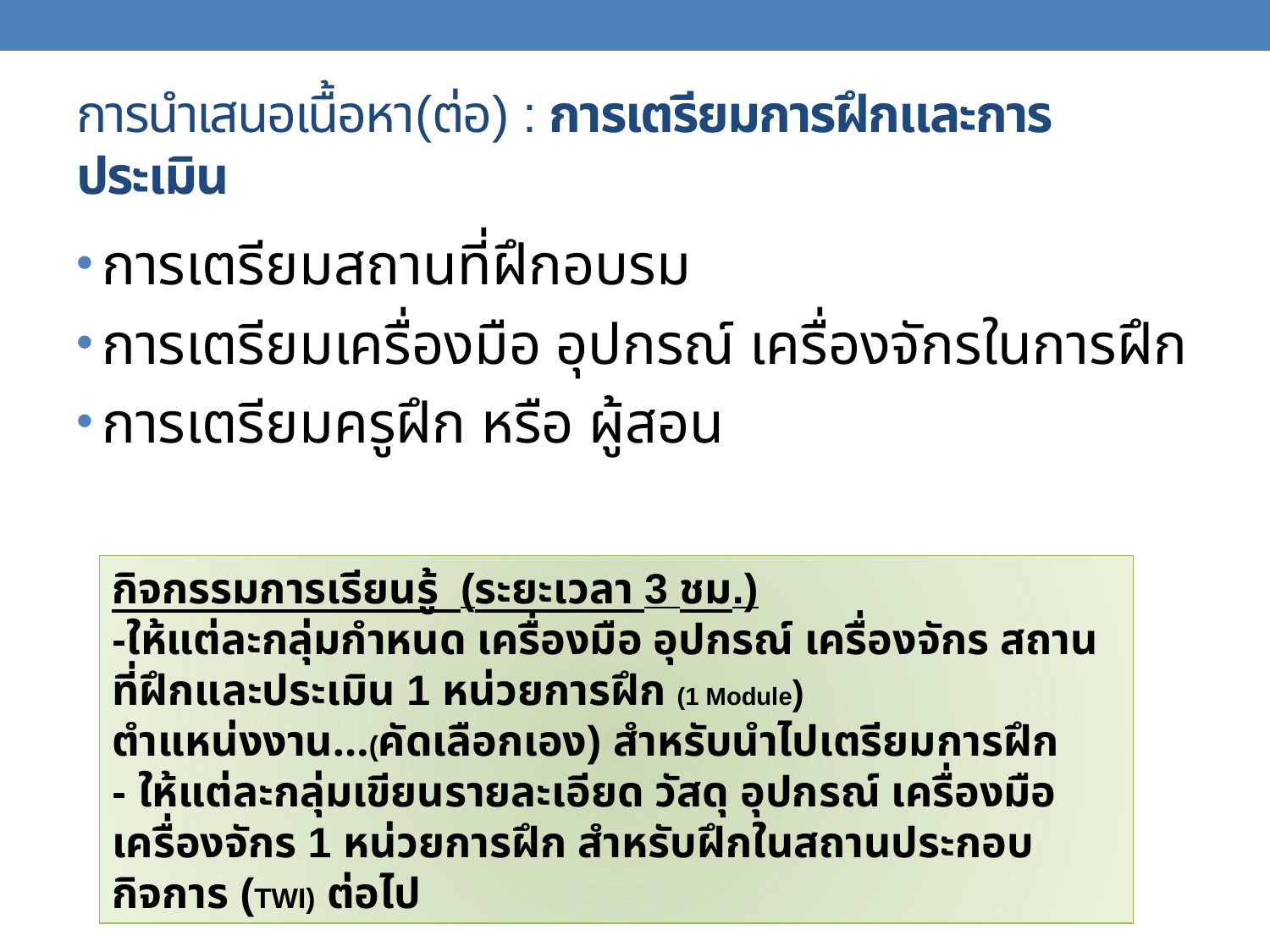

# การนำเสนอเนื้อหา(ต่อ) : การเตรียมการฝึกและการประเมิน
การเตรียมสถานที่ฝึกอบรม
การเตรียมเครื่องมือ อุปกรณ์ เครื่องจักรในการฝึก
การเตรียมครูฝึก หรือ ผู้สอน
กิจกรรมการเรียนรู้  (ระยะเวลา 3 ชม.)
-ให้แต่ละกลุ่มกำหนด เครื่องมือ อุปกรณ์ เครื่องจักร สถานที่ฝึกและประเมิน 1 หน่วยการฝึก (1 Module)
ตำแหน่งงาน…(คัดเลือกเอง) สำหรับนำไปเตรียมการฝึก
- ให้แต่ละกลุ่มเขียนรายละเอียด วัสดุ อุปกรณ์ เครื่องมือ เครื่องจักร 1 หน่วยการฝึก สำหรับฝึกในสถานประกอบกิจการ (TWI) ต่อไป